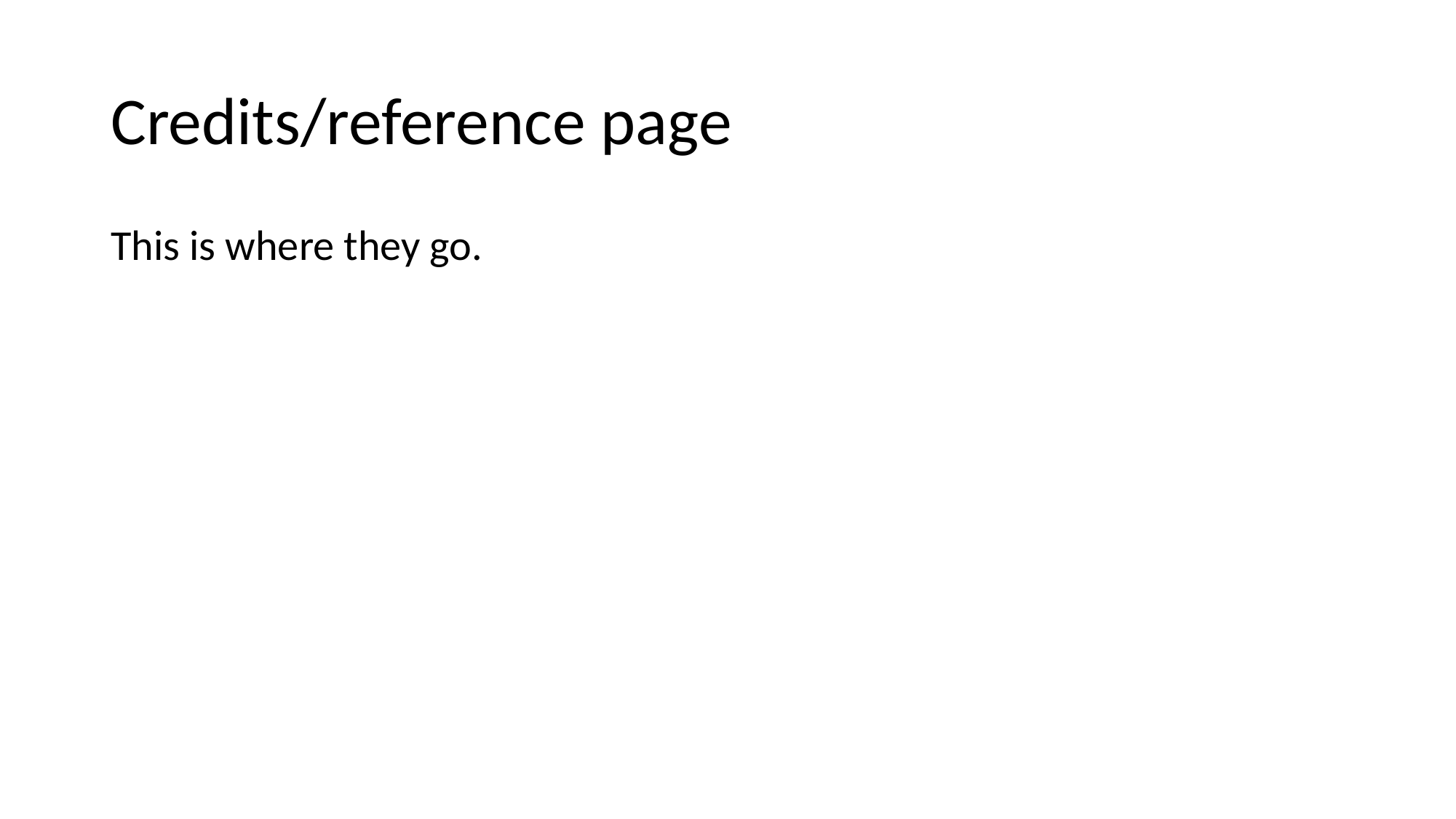

# Credits/reference page
This is where they go.